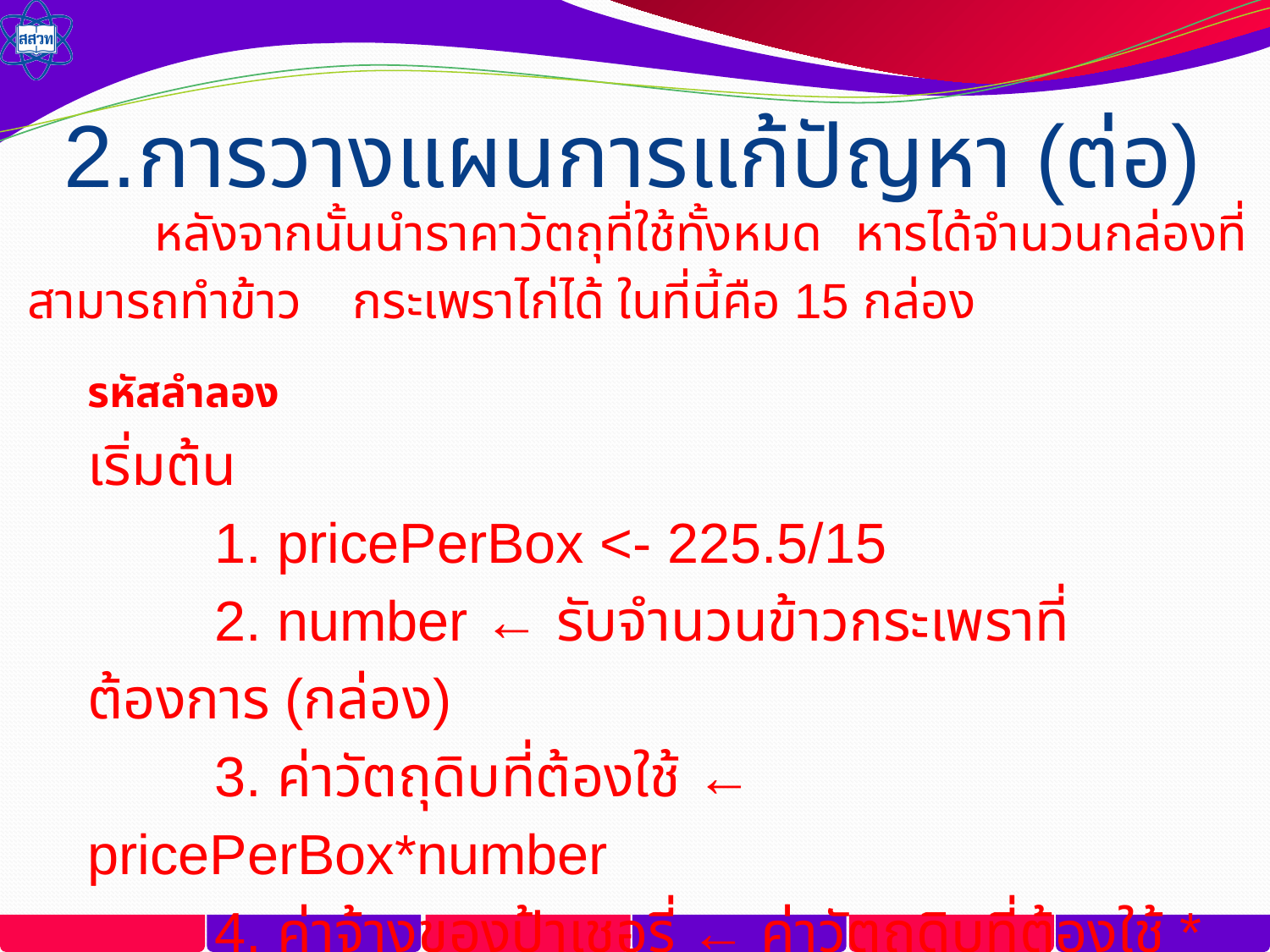

# 2.การวางแผนการแก้ปัญหา (ต่อ)
	หลังจากนั้นนำราคาวัตถุที่ใช้ทั้งหมด หารได้จำนวนกล่องที่สามารถทำข้าว    กระเพราไก่ได้ ในที่นี้คือ 15 กล่อง
รหัสลำลอง
เริ่มต้น
	1. pricePerBox <- 225.5/15
	2. number ← รับจำนวนข้าวกระเพราที่ต้องการ (กล่อง)
 	3. ค่าวัตถุดิบที่ต้องใช้ ←  pricePerBox*number
	4. ค่าจ้างของป้าเชอรี่ ← ค่าวัตถุดิบที่ต้องใช้ * 0.3
จบ